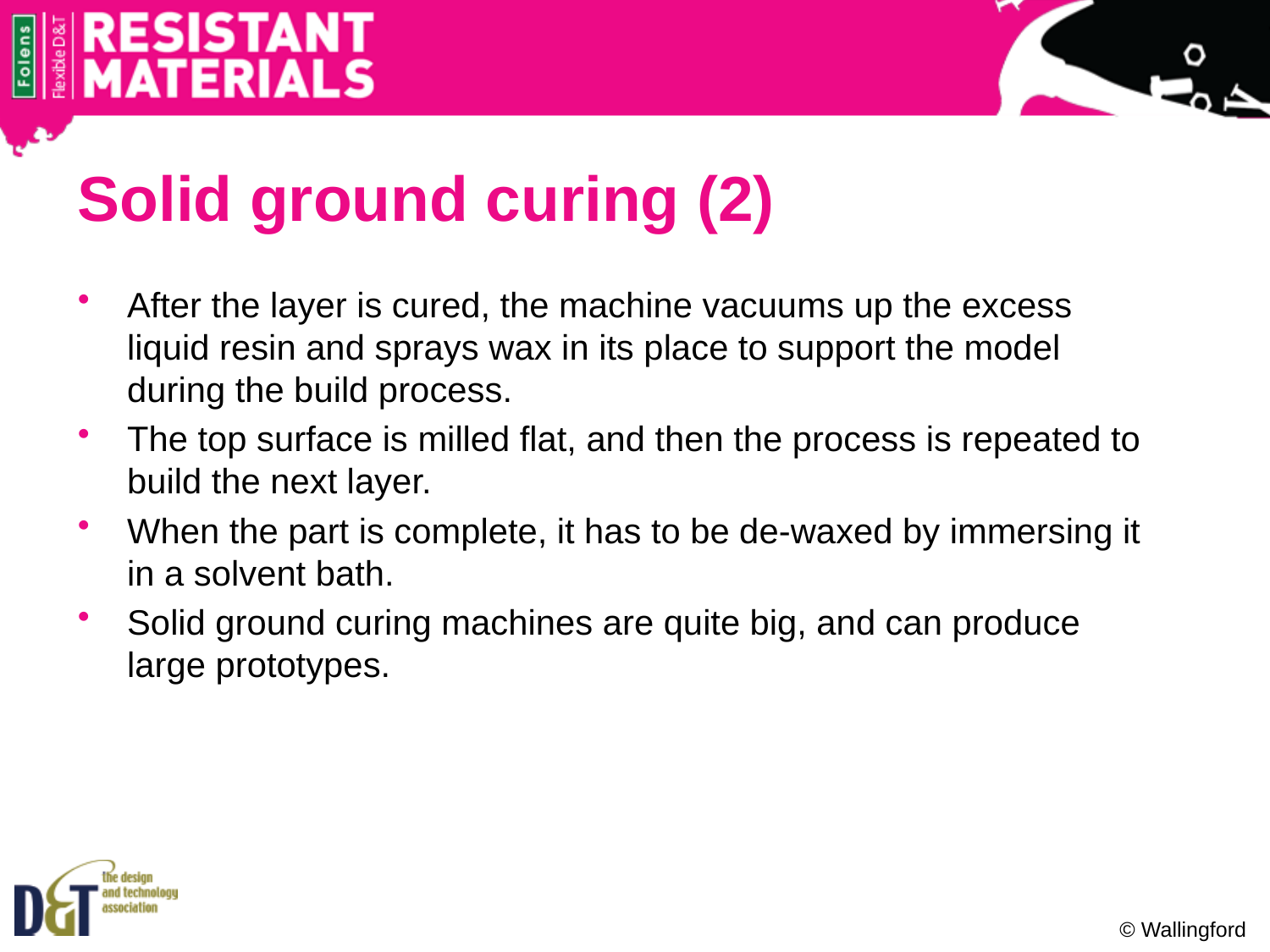

Solid ground curing (2)
After the layer is cured, the machine vacuums up the excess liquid resin and sprays wax in its place to support the model during the build process.
The top surface is milled flat, and then the process is repeated to build the next layer.
When the part is complete, it has to be de-waxed by immersing it in a solvent bath.
Solid ground curing machines are quite big, and can produce large prototypes.
© Wallingford